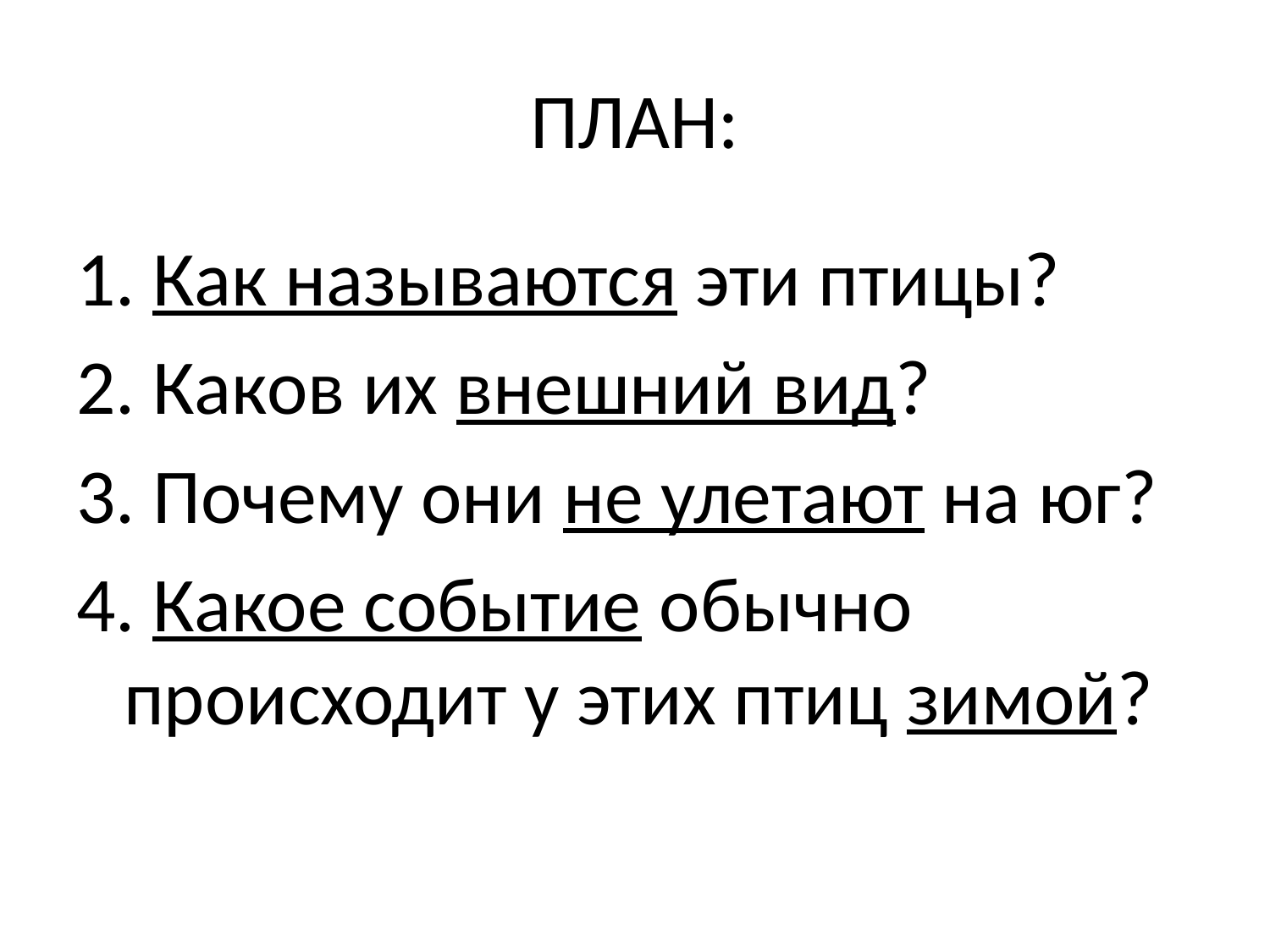

# ПЛАН:
1. Как называются эти птицы?
2. Каков их внешний вид?
3. Почему они не улетают на юг?
4. Какое событие обычно происходит у этих птиц зимой?